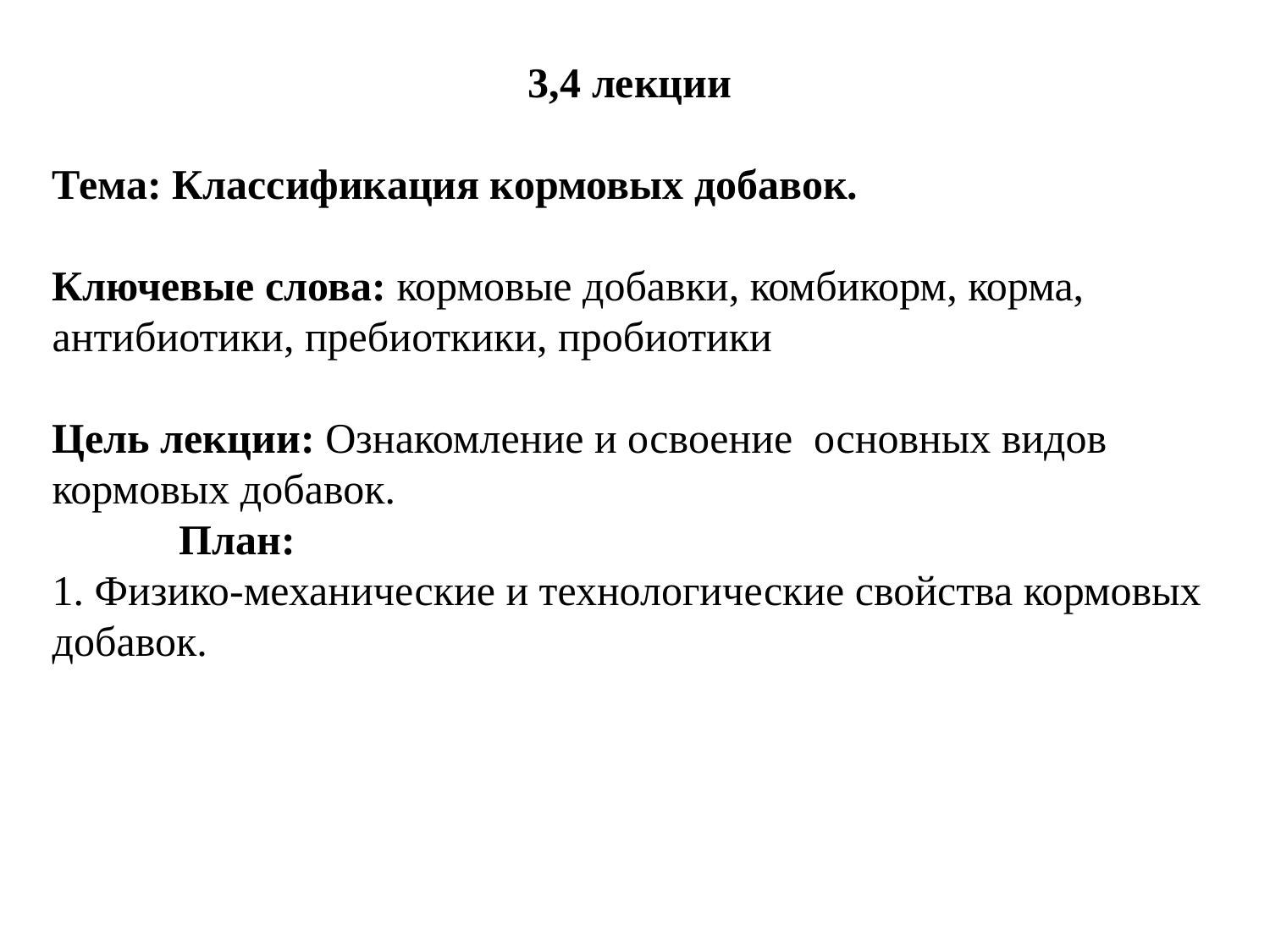

3,4 лекции

Тема: Классификация кормовых добавок.

Ключевые слова: кормовые добавки, комбикорм, корма, антибиотики, пребиоткики, пробиотики

Цель лекции: Ознакомление и освоение  основных видов кормовых добавок.
	План:
1. Физико-механические и технологические свойства кормовых добавок.